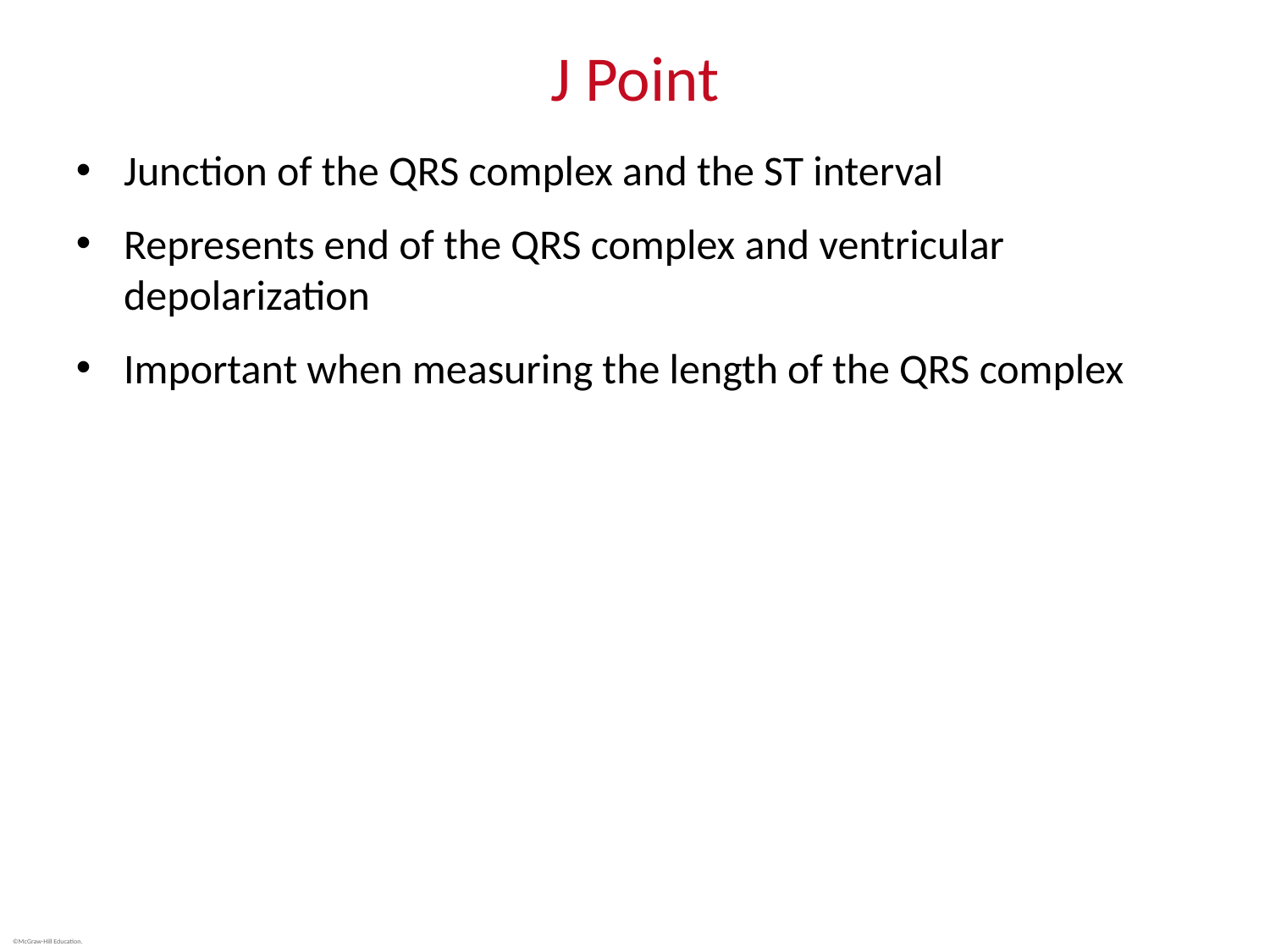

# J Point
Junction of the QRS complex and the ST interval
Represents end of the QRS complex and ventricular depolarization
Important when measuring the length of the QRS complex